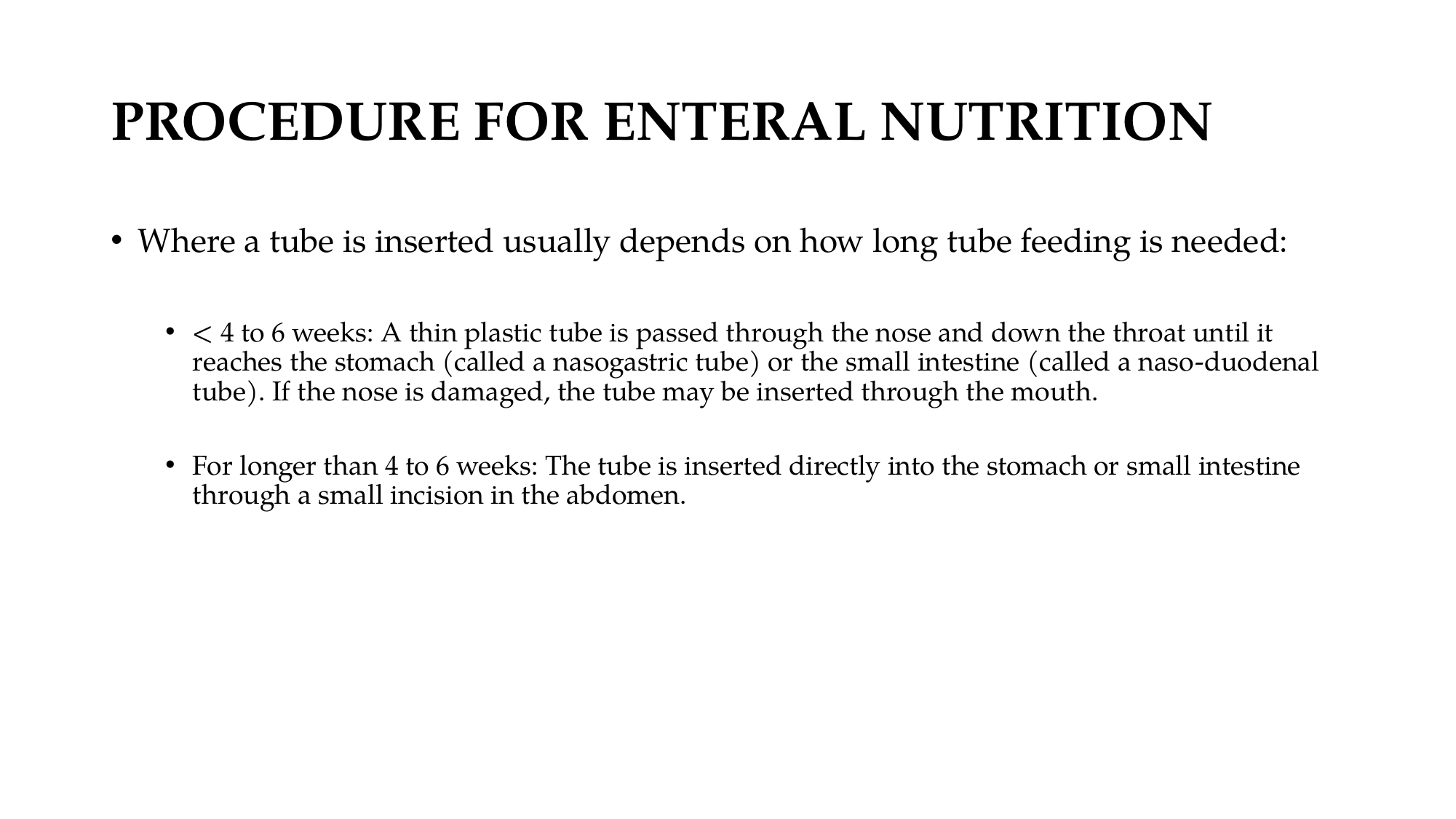

# PROCEDURE FOR ENTERAL NUTRITION
Where a tube is inserted usually depends on how long tube feeding is needed:

< 4 to 6 weeks: A thin plastic tube is passed through the nose and down the throat until it reaches the stomach (called a nasogastric tube) or the small intestine (called a naso-duodenal tube). If the nose is damaged, the tube may be inserted through the mouth.

For longer than 4 to 6 weeks: The tube is inserted directly into the stomach or small intestine through a small incision in the abdomen.